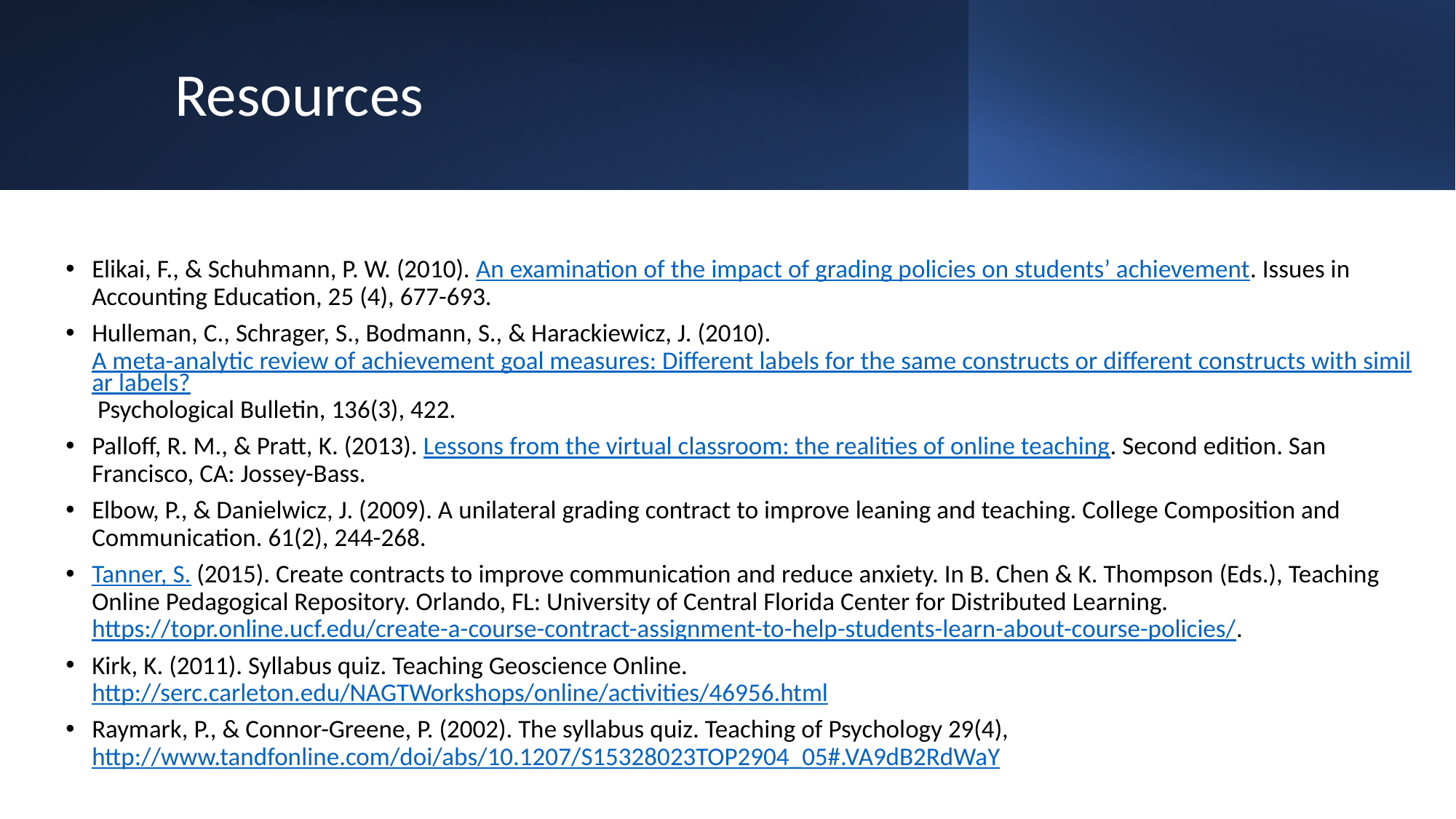

# Resources
Elikai, F., & Schuhmann, P. W. (2010). An examination of the impact of grading policies on students’ achievement. Issues in Accounting Education, 25 (4), 677-693.
Hulleman, C., Schrager, S., Bodmann, S., & Harackiewicz, J. (2010). A meta-analytic review of achievement goal measures: Different labels for the same constructs or different constructs with similar labels? Psychological Bulletin, 136(3), 422.
Palloff, R. M., & Pratt, K. (2013). Lessons from the virtual classroom: the realities of online teaching. Second edition. San Francisco, CA: Jossey-Bass.
Elbow, P., & Danielwicz, J. (2009). A unilateral grading contract to improve leaning and teaching. College Composition and Communication. 61(2), 244-268.
Tanner, S. (2015). Create contracts to improve communication and reduce anxiety. In B. Chen & K. Thompson (Eds.), Teaching Online Pedagogical Repository. Orlando, FL: University of Central Florida Center for Distributed Learning. https://topr.online.ucf.edu/create-a-course-contract-assignment-to-help-students-learn-about-course-policies/.
Kirk, K. (2011). Syllabus quiz. Teaching Geoscience Online.  http://serc.carleton.edu/NAGTWorkshops/online/activities/46956.html
Raymark, P., & Connor-Greene, P. (2002). The syllabus quiz. Teaching of Psychology 29(4), http://www.tandfonline.com/doi/abs/10.1207/S15328023TOP2904_05#.VA9dB2RdWaY